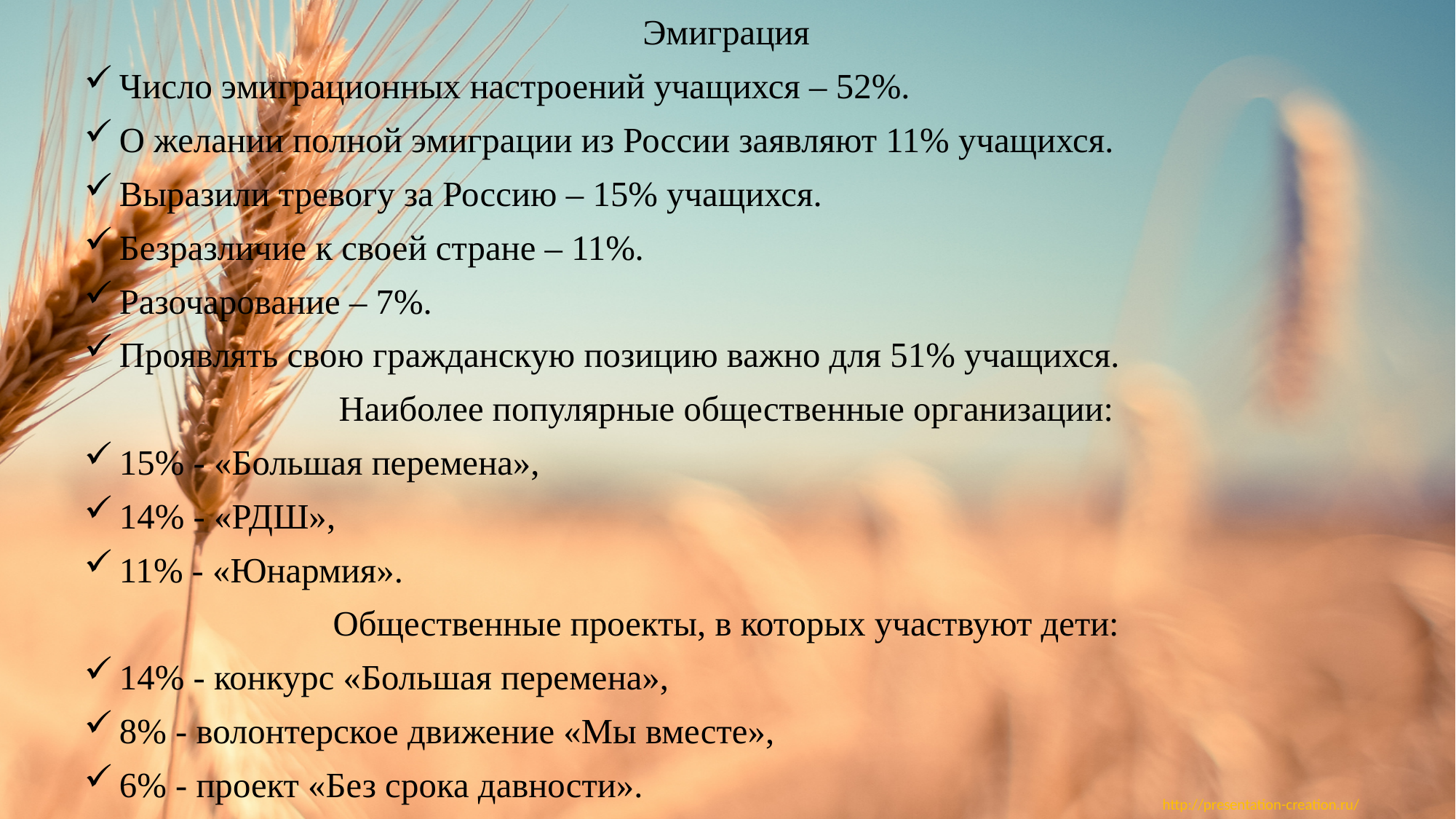

Эмиграция
Число эмиграционных настроений учащихся – 52%.
О желании полной эмиграции из России заявляют 11% учащихся.
Выразили тревогу за Россию – 15% учащихся.
Безразличие к своей стране – 11%.
Разочарование – 7%.
Проявлять свою гражданскую позицию важно для 51% учащихся.
Наиболее популярные общественные организации:
15% - «Большая перемена»,
14% - «РДШ»,
11% - «Юнармия».
Общественные проекты, в которых участвуют дети:
14% - конкурс «Большая перемена»,
8% - волонтерское движение «Мы вместе»,
6% - проект «Без срока давности».